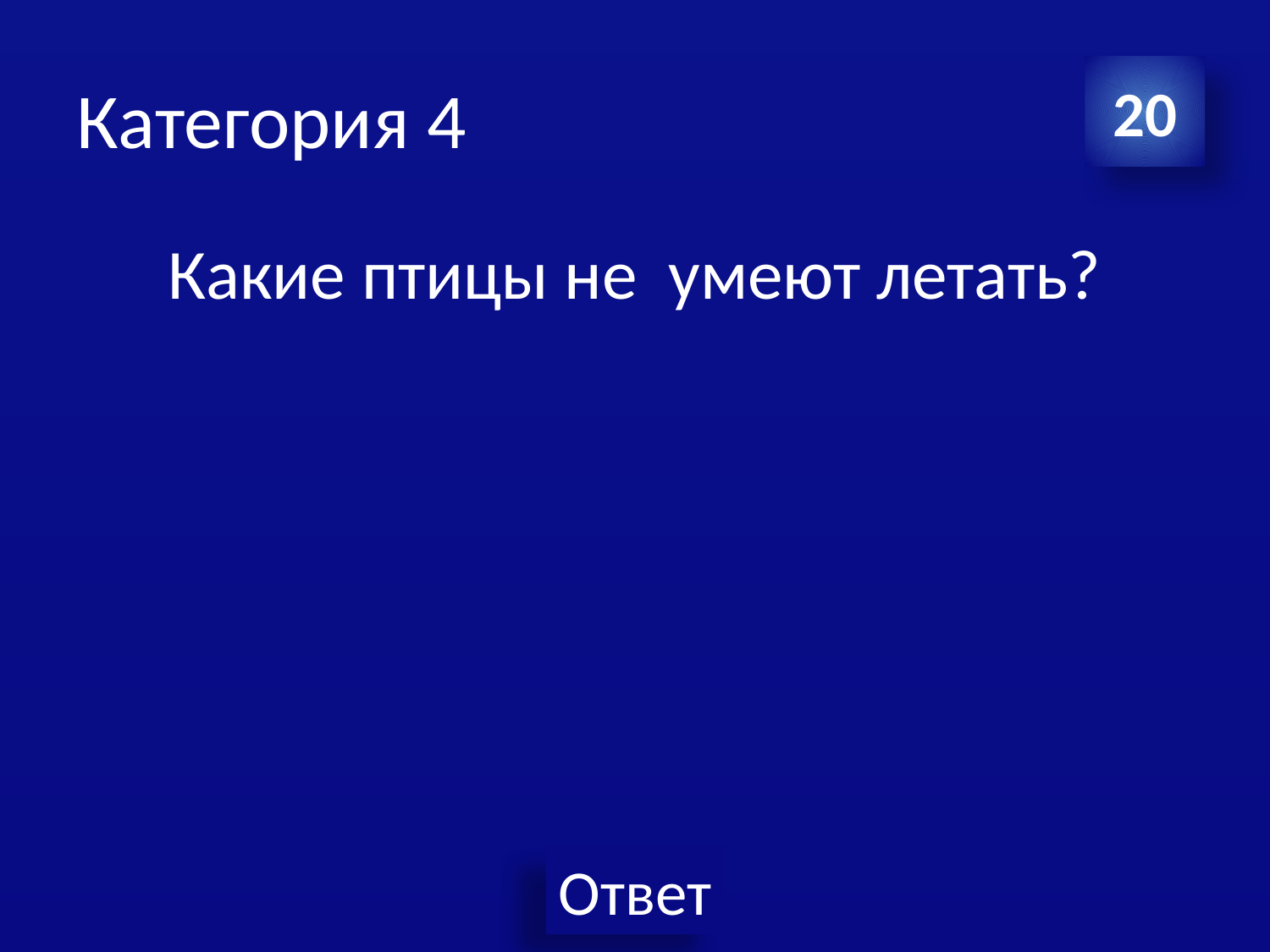

# Категория 4
20
Какие птицы не  умеют летать?